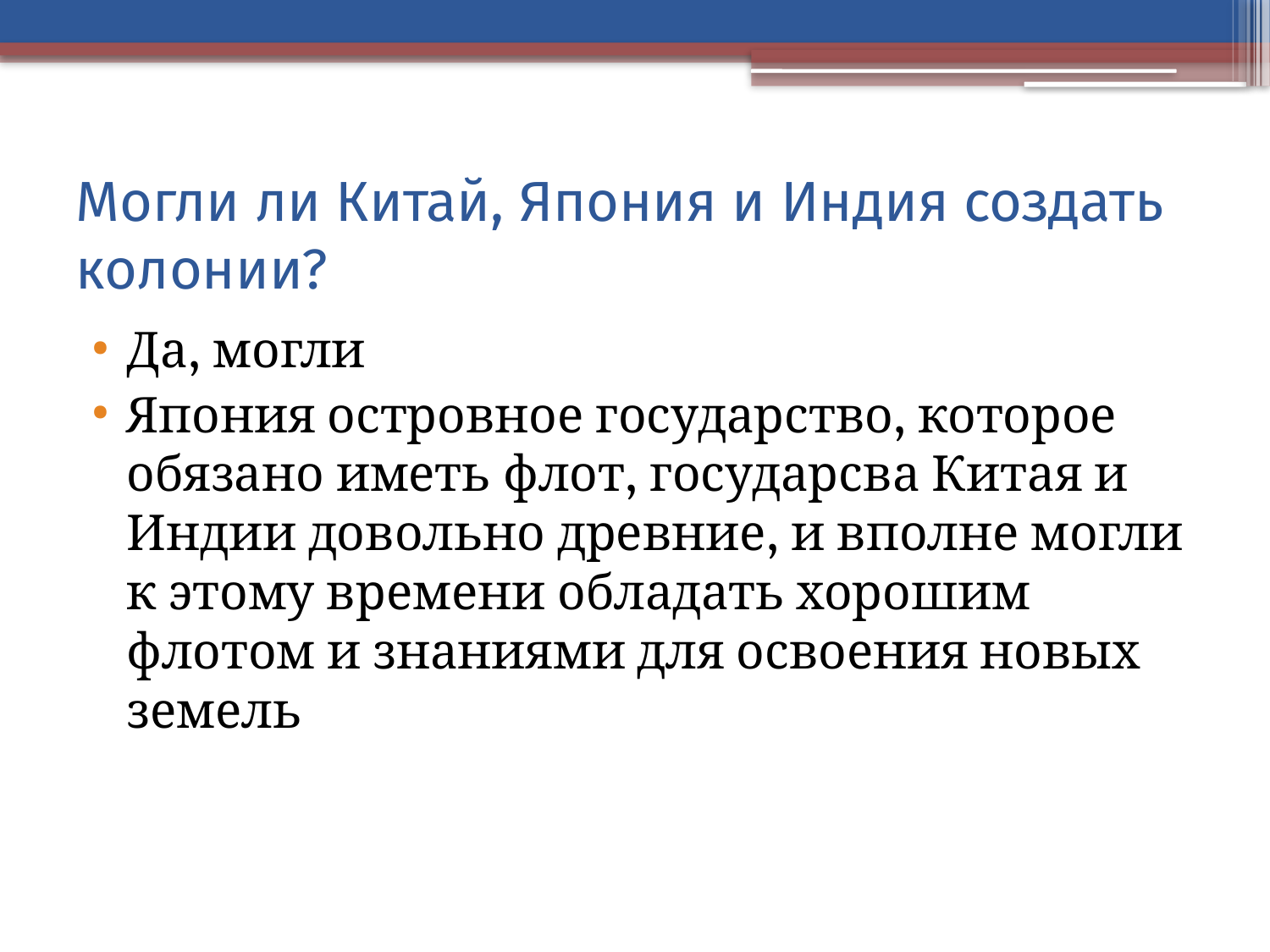

# Могли ли Китай, Япония и Индия создать колонии?
Да, могли
Япония островное государство, которое обязано иметь флот, государсва Китая и Индии довольно древние, и вполне могли к этому времени обладать хорошим флотом и знаниями для освоения новых земель